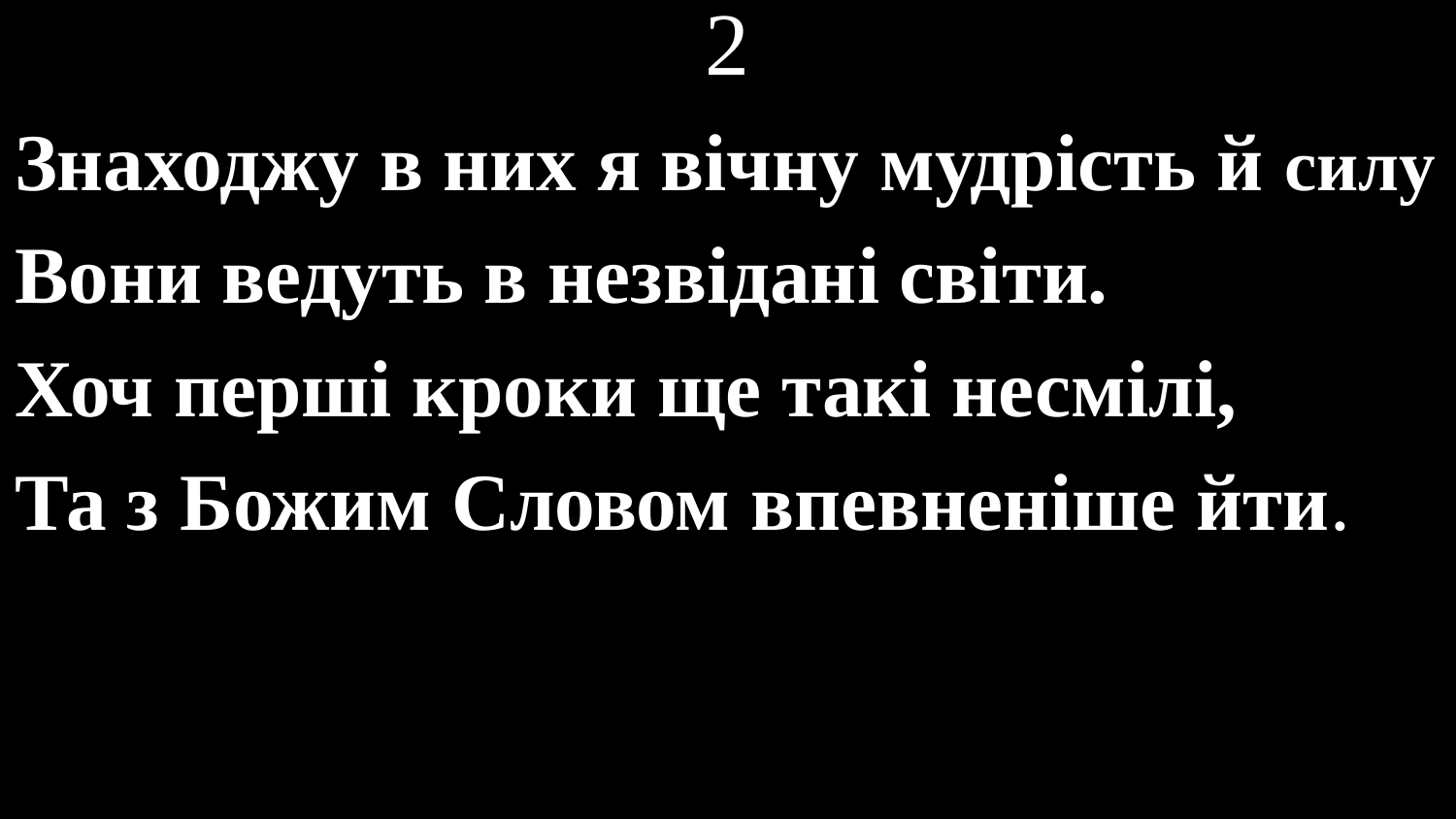

# 2
Знаходжу в них я вічну мудрість й силу
Вони ведуть в незвідані світи.
Хоч перші кроки ще такі несмілі,
Та з Божим Словом впевненіше йти.